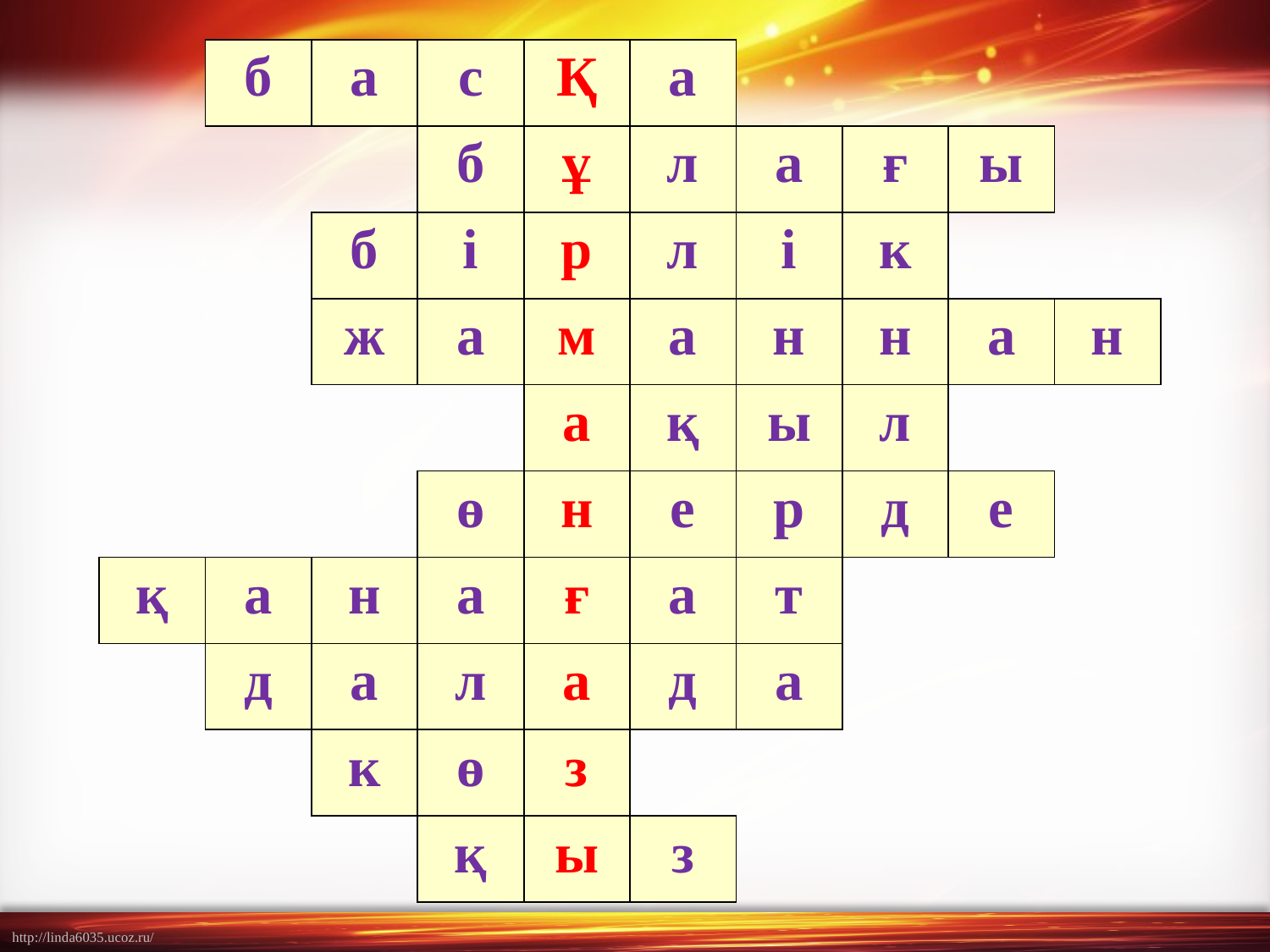

|  | б | а | с | Қ | а |  |  |  |  |
| --- | --- | --- | --- | --- | --- | --- | --- | --- | --- |
|  |  |  | б | ұ | л | а | ғ | ы |  |
|  |  | б | і | р | л | і | к |  |  |
|  |  | ж | а | м | а | н | н | а | н |
|  |  |  |  | а | қ | ы | л |  |  |
|  |  |  | ө | н | е | р | д | е |  |
| қ | а | н | а | ғ | а | т |  |  |  |
|  | д | а | л | а | д | а |  |  |  |
|  |  | к | ө | з |  |  |  |  |  |
|  |  |  | қ | ы | з |  |  |  |  |